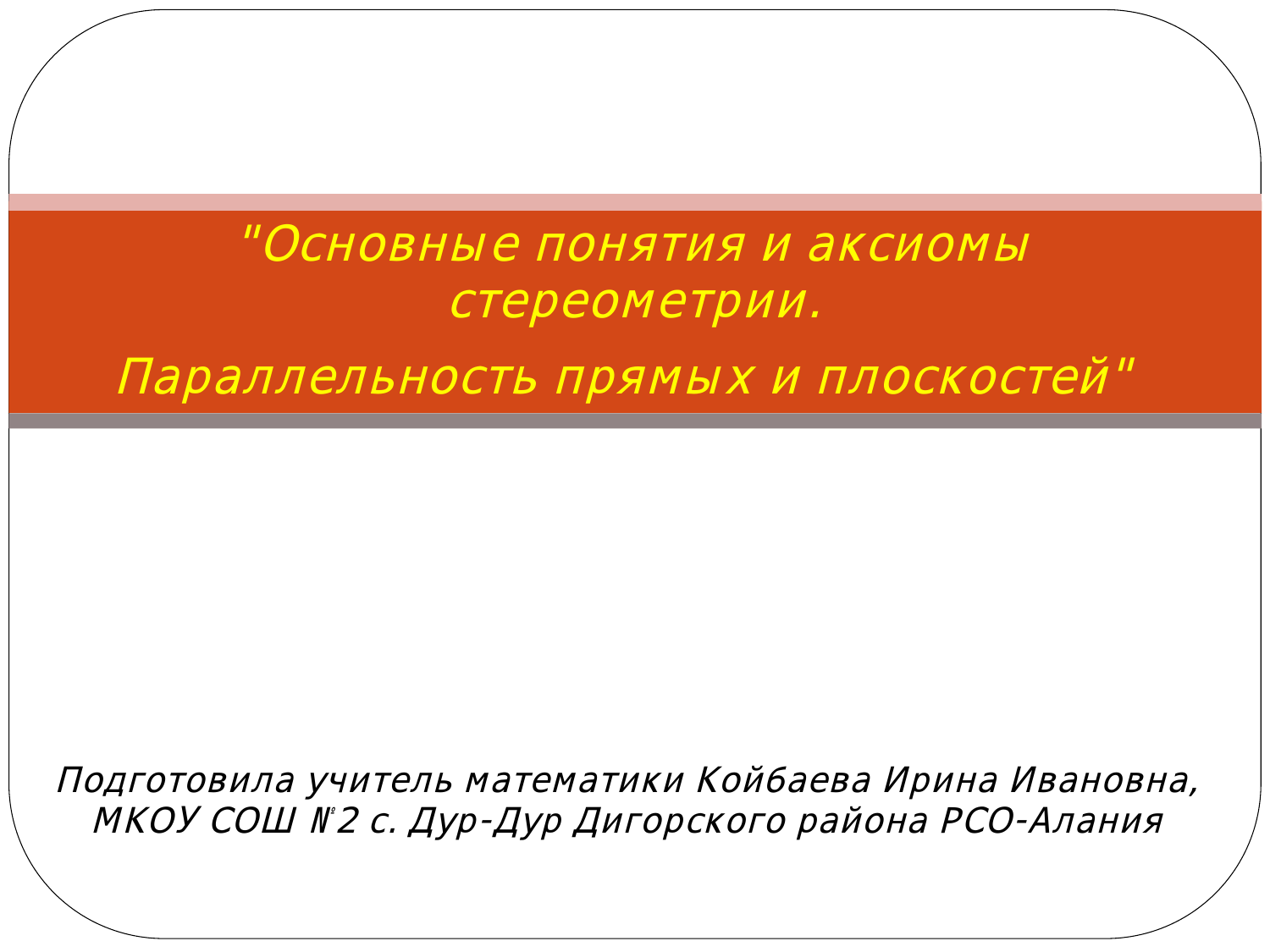

"Основные понятия и аксиомы стереометрии.
 Параллельность прямых и плоскостей"
Подготовила учитель математики Койбаева Ирина Ивановна, МКОУ СОШ №2 с. Дур-Дур Дигорского района РСО-Алания